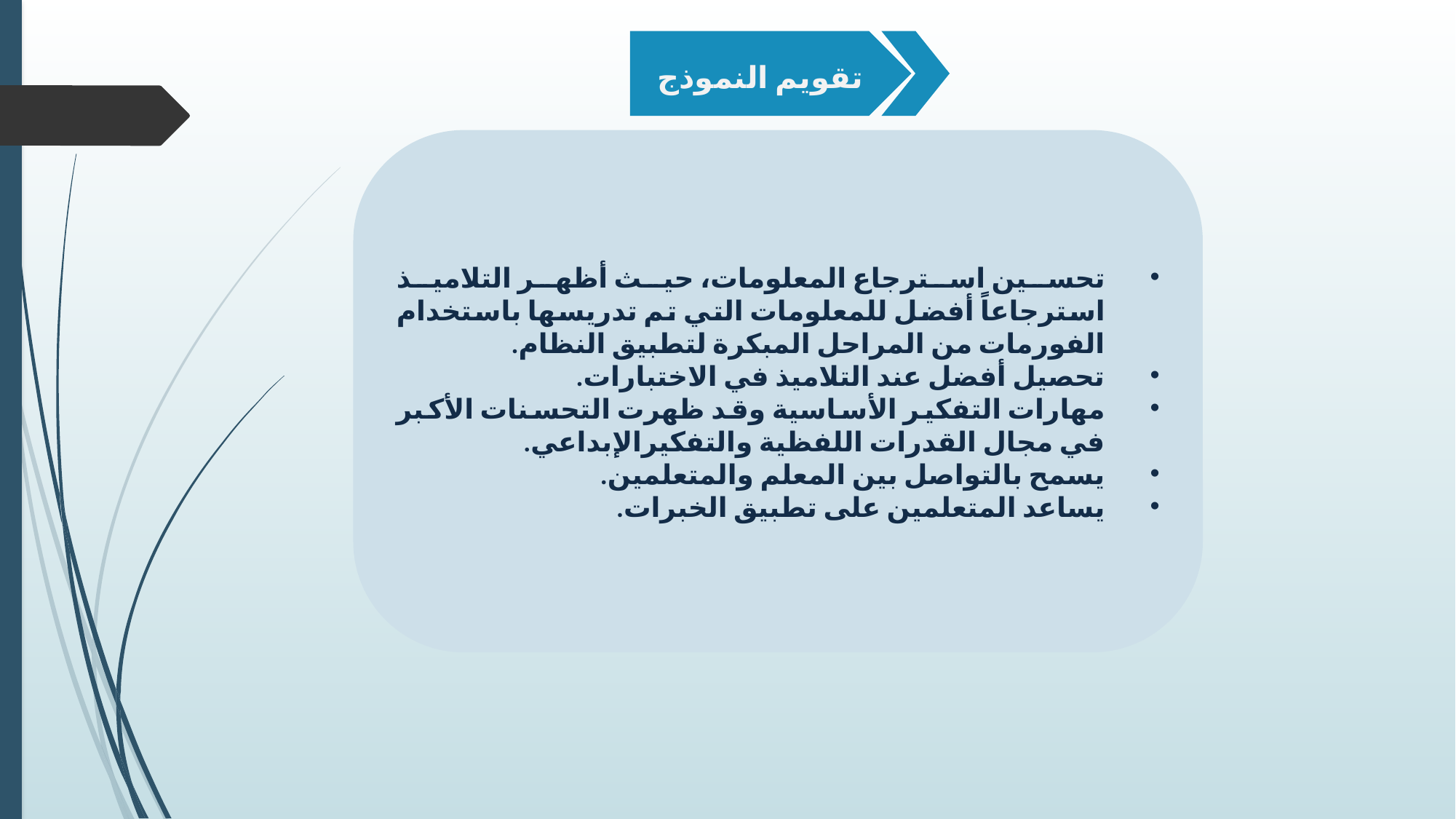

تقويم النموذج

تحسين استرجاع المعلومات، حيث أظهر التلاميذ استرجاعاً أفضل للمعلومات التي تم تدريسها باستخدام الفورمات من المراحل المبكرة لتطبيق النظام.
تحصيل أفضل عند التلاميذ في الاختبارات.
مهارات التفكير الأساسية وقد ظهرت التحسنات الأكبر في مجال القدرات اللفظية والتفكيرالإبداعي.
يسمح بالتواصل بين المعلم والمتعلمين.
يساعد المتعلمين على تطبيق الخبرات.